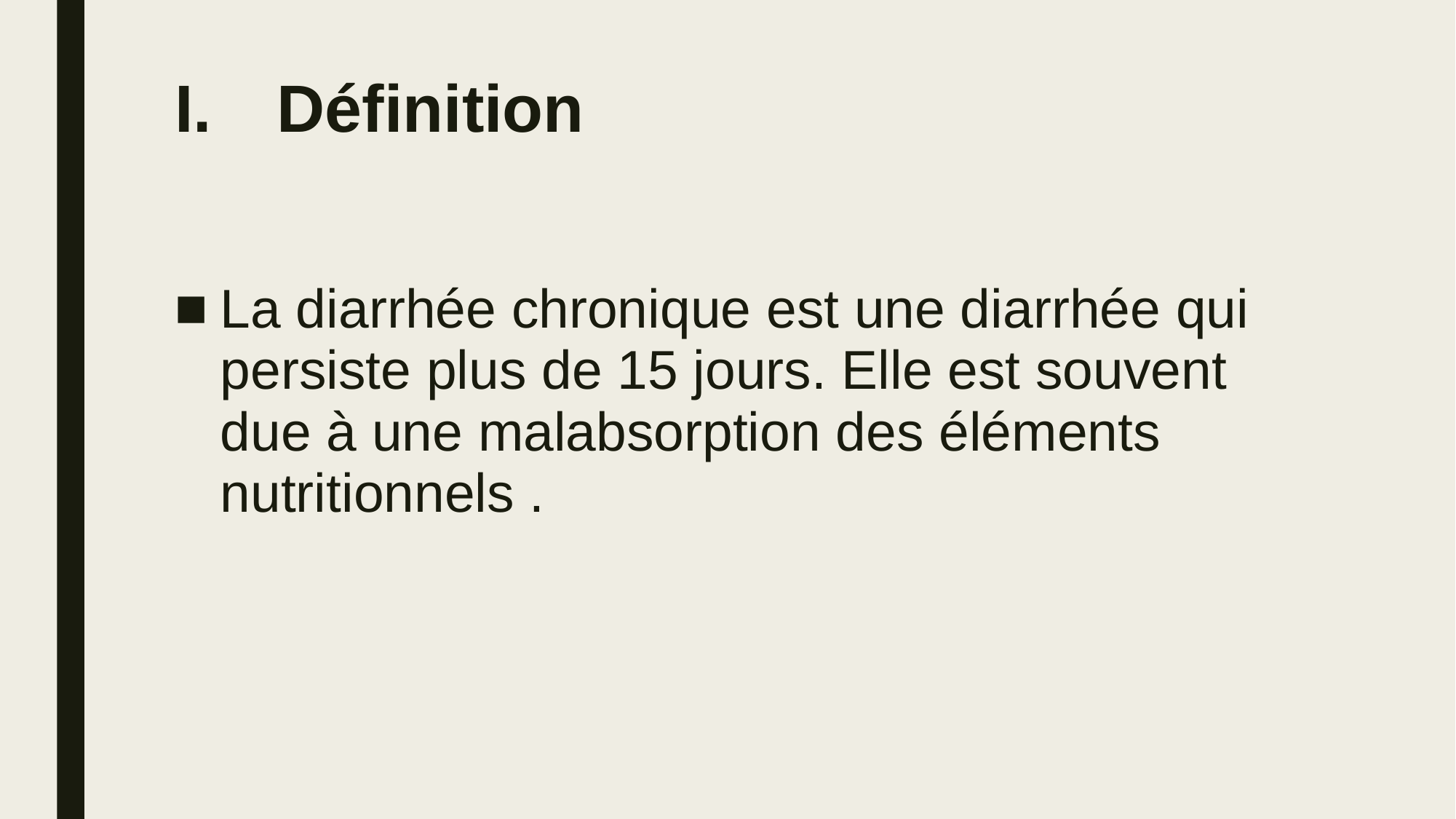

# Définition
La diarrhée chronique est une diarrhée qui persiste plus de 15 jours. Elle est souvent due à une malabsorption des éléments nutritionnels .